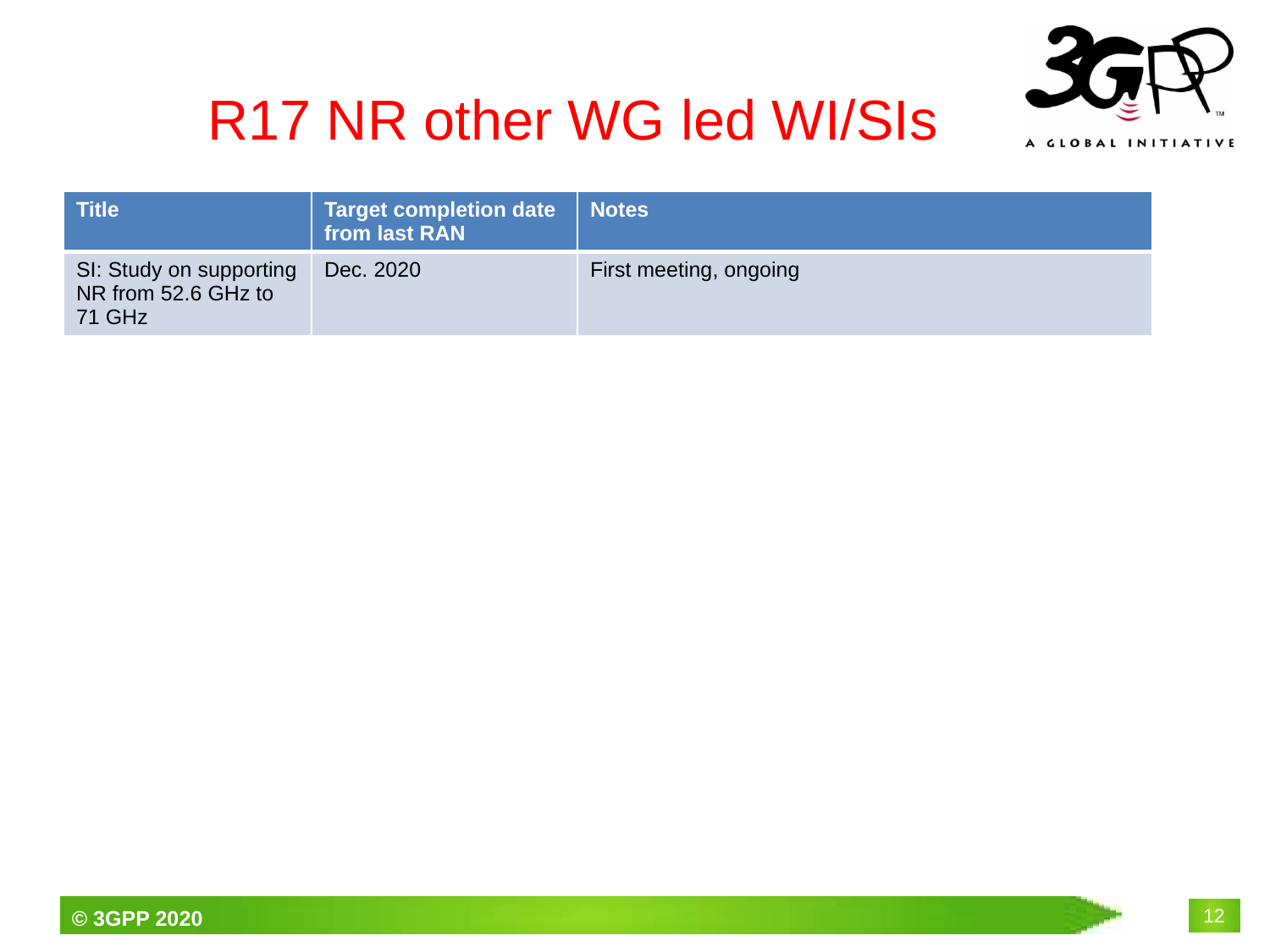

# R17 NR other WG led WI/SIs
| Title | Target completion date from last RAN | Notes |
| --- | --- | --- |
| SI: Study on supporting NR from 52.6 GHz to 71 GHz | Dec. 2020 | First meeting, ongoing |
12